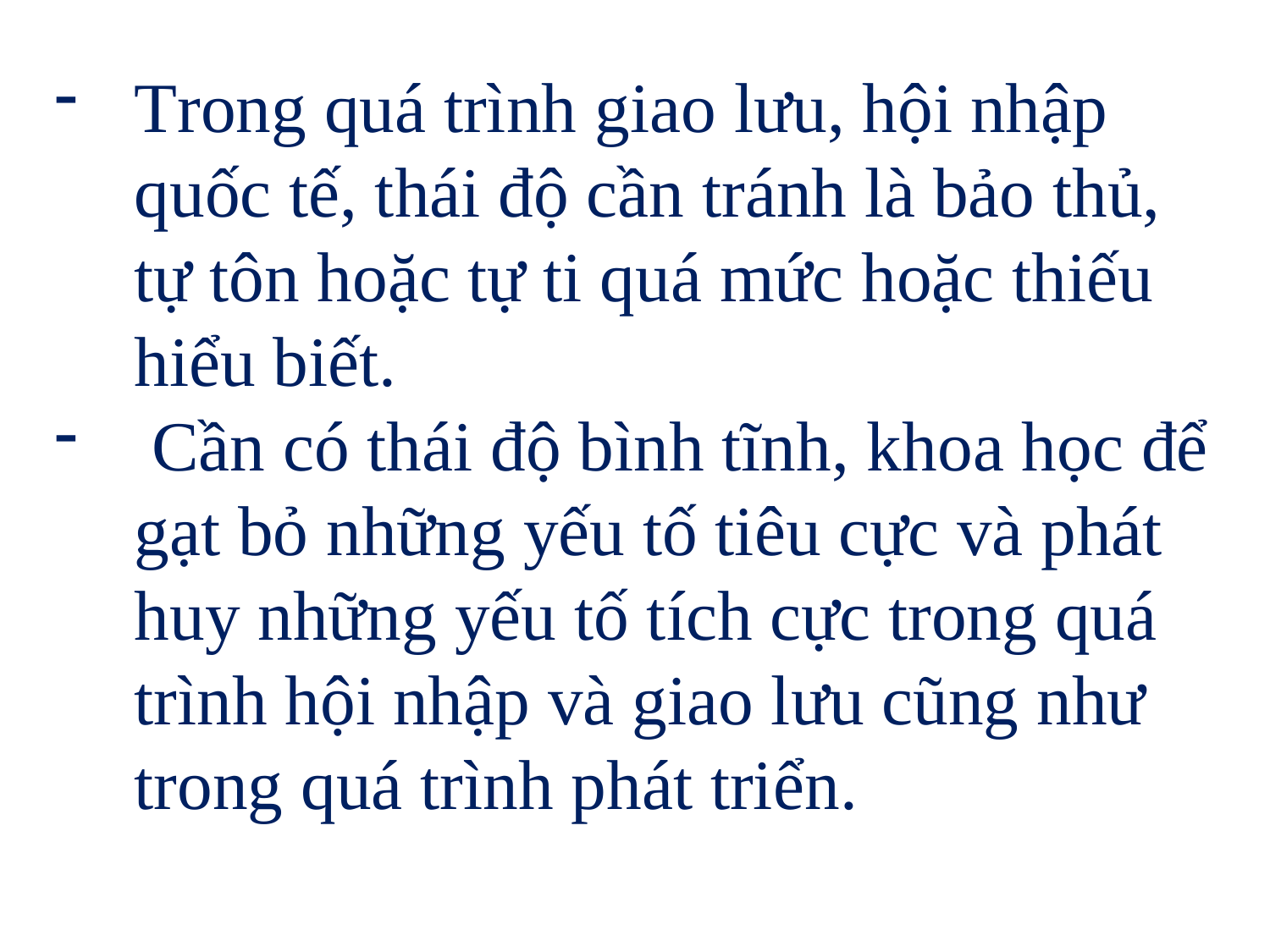

Trong quá trình giao lưu, hội nhập quốc tế, thái độ cần tránh là bảo thủ, tự tôn hoặc tự ti quá mức hoặc thiếu hiểu biết.
 Cần có thái độ bình tĩnh, khoa học để gạt bỏ những yếu tố tiêu cực và phát huy những yếu tố tích cực trong quá trình hội nhập và giao lưu cũng như trong quá trình phát triển.